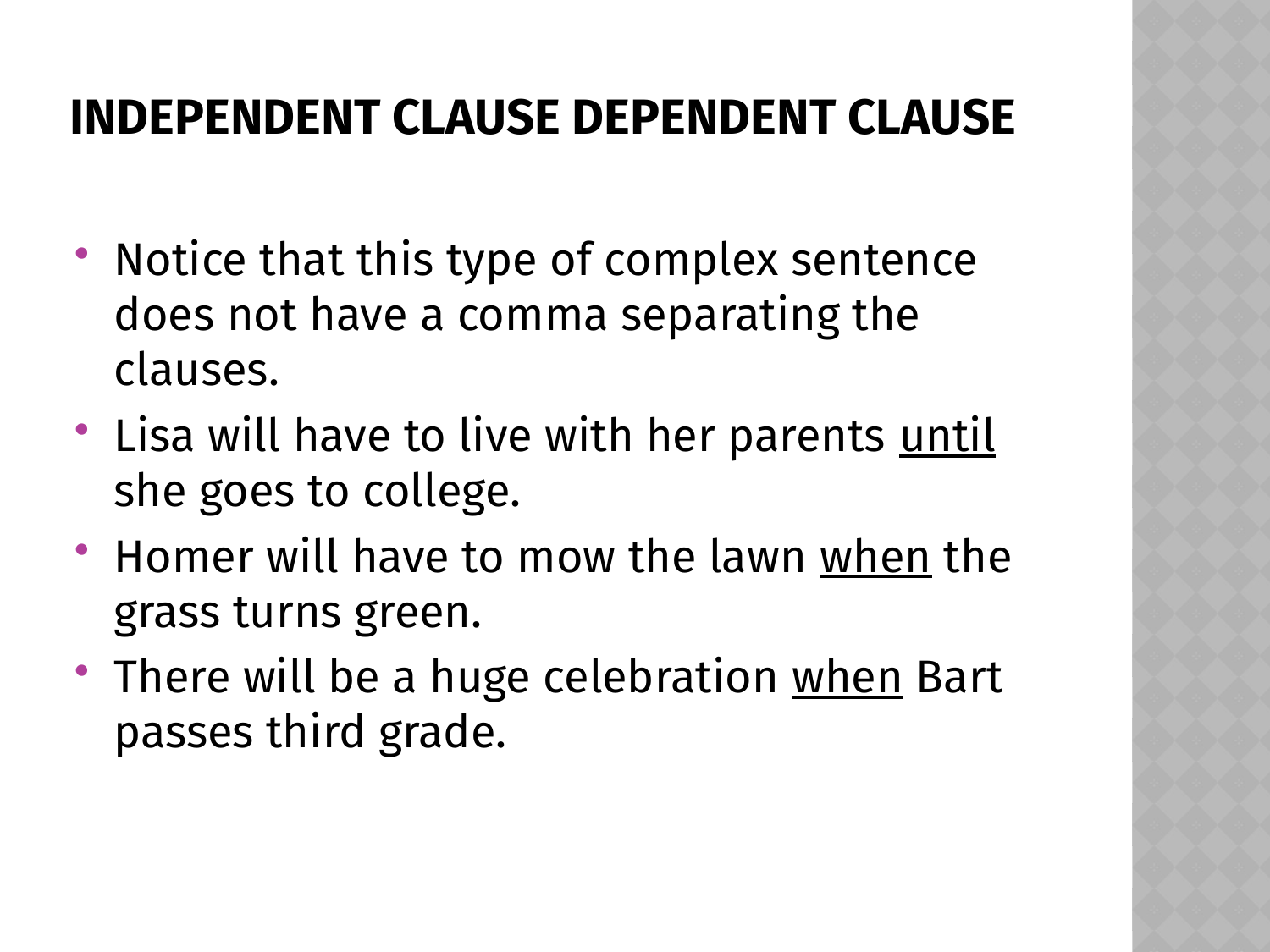

# INDEPENDENT CLAUSE DEPENDENT CLAUSE
Notice that this type of complex sentence does not have a comma separating the clauses.
Lisa will have to live with her parents until she goes to college.
Homer will have to mow the lawn when the grass turns green.
There will be a huge celebration when Bart passes third grade.